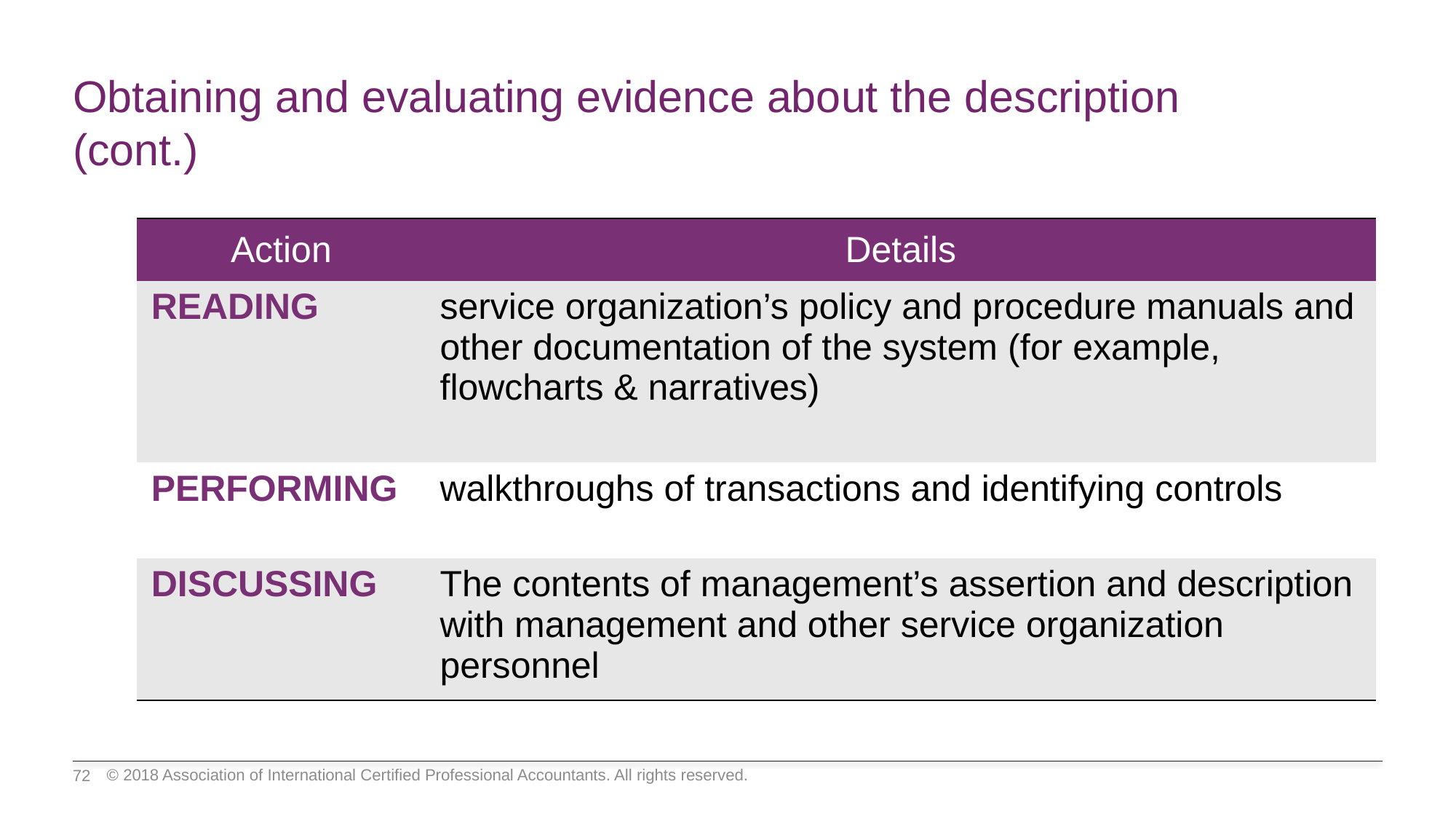

# Obtaining and evaluating evidence about the description (cont.)
| Action | Details |
| --- | --- |
| READING | service organization’s policy and procedure manuals and other documentation of the system (for example, flowcharts & narratives) |
| PERFORMING | walkthroughs of transactions and identifying controls |
| DISCUSSING | The contents of management’s assertion and description with management and other service organization personnel |
© 2018 Association of International Certified Professional Accountants. All rights reserved.
72